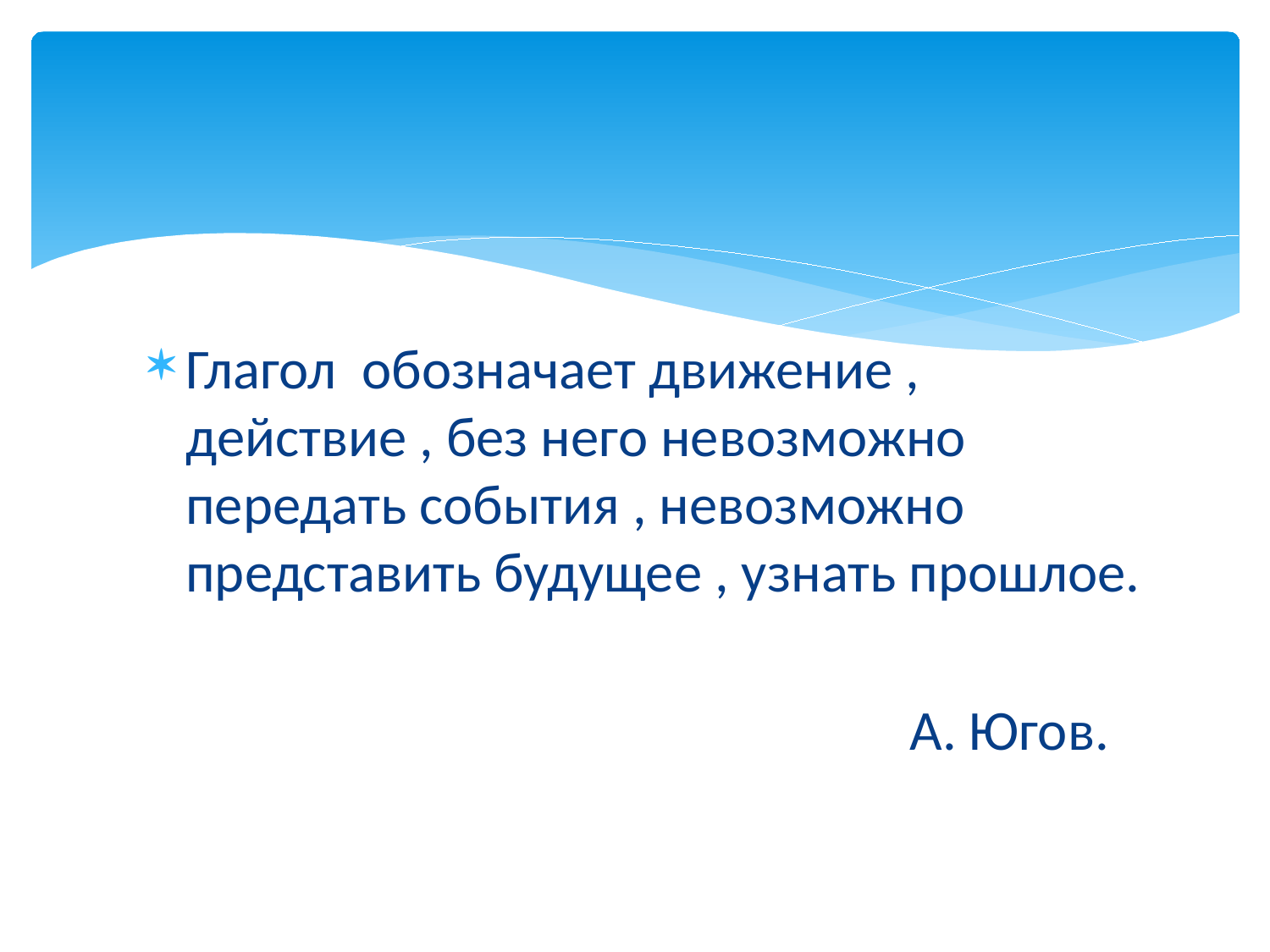

Глагол  обозначает движение , действие , без него невозможно передать события , невозможно представить будущее , узнать прошлое.

                                                            А. Югов.